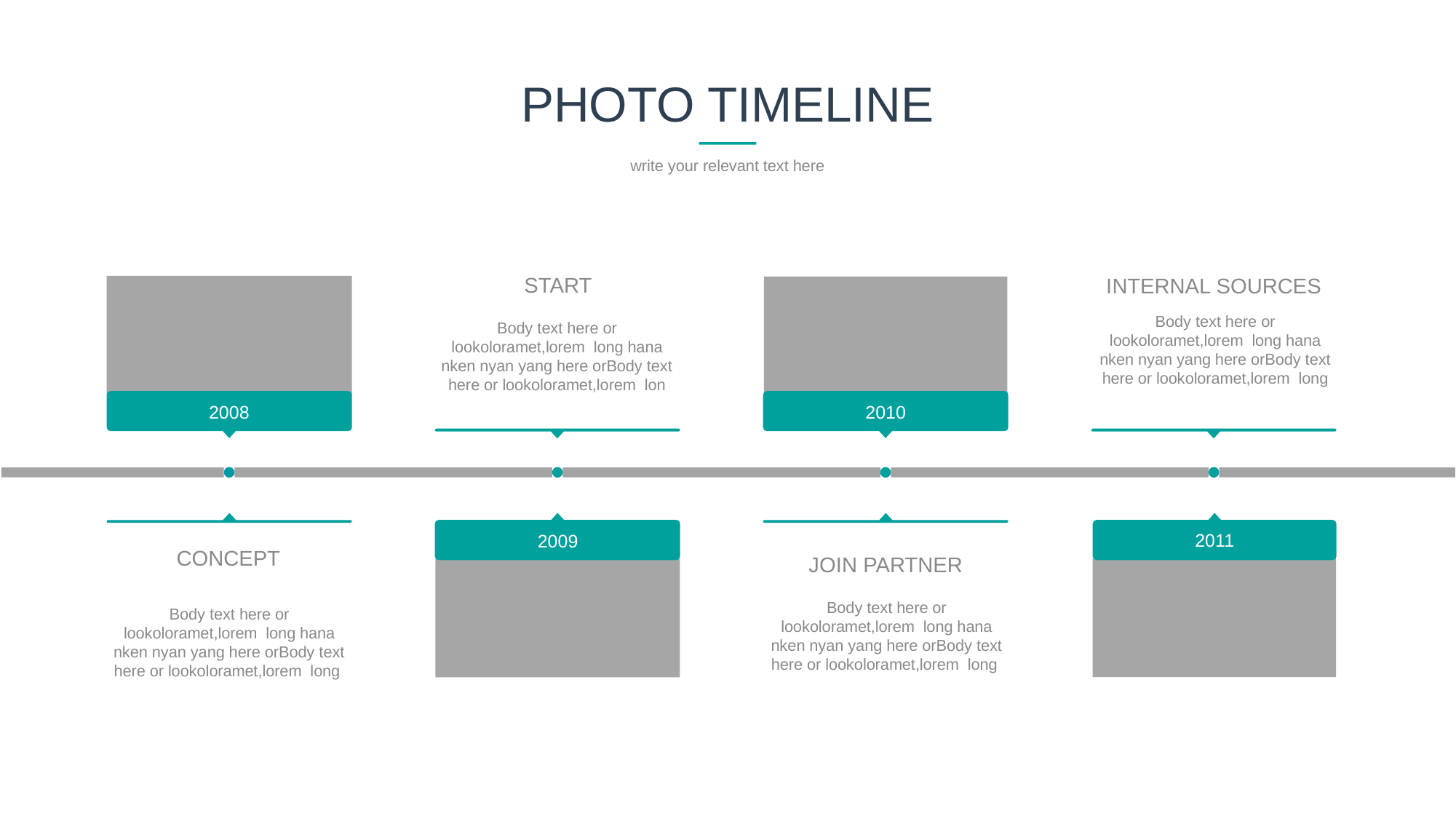

# PHOTO TIMELINE
write your relevant text here
START

INTERNAL SOURCES

Body text here or lookoloramet,lorem  long hana nken nyan yang here orBody text here or lookoloramet,lorem  long
Body text here or lookoloramet,lorem  long hana nken nyan yang here orBody text here or lookoloramet,lorem  lon

2010
2008

2011
2009
CONCEPT
JOIN PARTNER

Body text here or lookoloramet,lorem  long hana nken nyan yang here orBody text here or lookoloramet,lorem  long
Body text here or lookoloramet,lorem  long hana nken nyan yang here orBody text here or lookoloramet,lorem  long